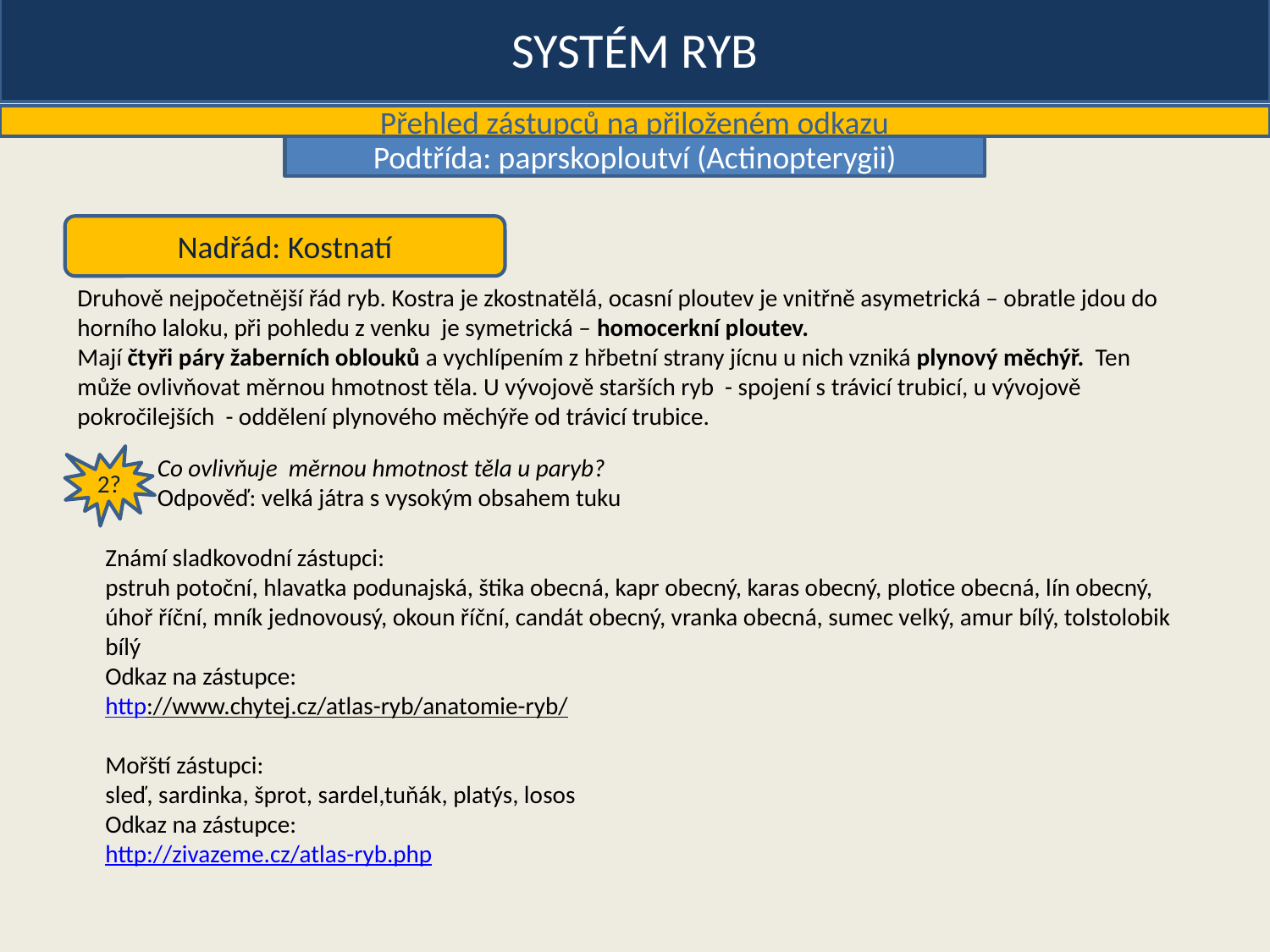

SYSTÉM RYB
Přehled zástupců na přiloženém odkazu
Podtřída: paprskoploutví (Actinopterygii)
Nadřád: Kostnatí
Druhově nejpočetnější řád ryb. Kostra je zkostnatělá, ocasní ploutev je vnitřně asymetrická – obratle jdou do horního laloku, při pohledu z venku  je symetrická – homocerkní ploutev.
Mají čtyři páry žaberních oblouků a vychlípením z hřbetní strany jícnu u nich vzniká plynový měchýř.  Ten může ovlivňovat měrnou hmotnost těla. U vývojově starších ryb  - spojení s trávicí trubicí, u vývojově pokročilejších  - oddělení plynového měchýře od trávicí trubice.

2?
Co ovlivňuje  měrnou hmotnost těla u paryb?
Odpověď: velká játra s vysokým obsahem tuku
Známí sladkovodní zástupci:
pstruh potoční, hlavatka podunajská, štika obecná, kapr obecný, karas obecný, plotice obecná, lín obecný, úhoř říční, mník jednovousý, okoun říční, candát obecný, vranka obecná, sumec velký, amur bílý, tolstolobik bílý
Odkaz na zástupce:
http://www.chytej.cz/atlas-ryb/anatomie-ryb/

Mořští zástupci:
sleď, sardinka, šprot, sardel,tuňák, platýs, losos
Odkaz na zástupce:
http://zivazeme.cz/atlas-ryb.php